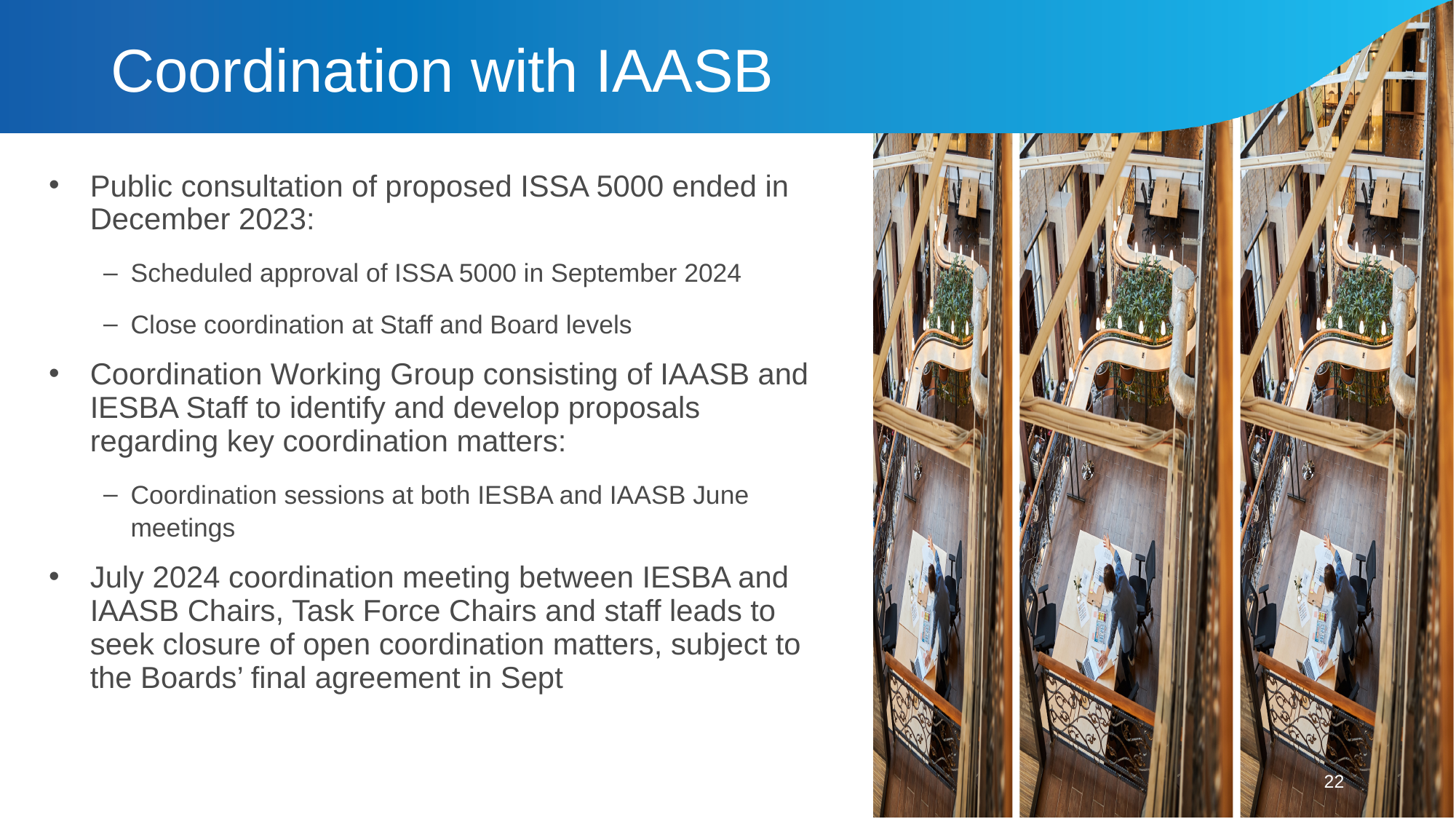

# Coordination with IAASB
Public consultation of proposed ISSA 5000 ended in December 2023:
Scheduled approval of ISSA 5000 in September 2024
Close coordination at Staff and Board levels
Coordination Working Group consisting of IAASB and IESBA Staff to identify and develop proposals regarding key coordination matters:
Coordination sessions at both IESBA and IAASB June meetings
July 2024 coordination meeting between IESBA and IAASB Chairs, Task Force Chairs and staff leads to seek closure of open coordination matters, subject to the Boards’ final agreement in Sept
22